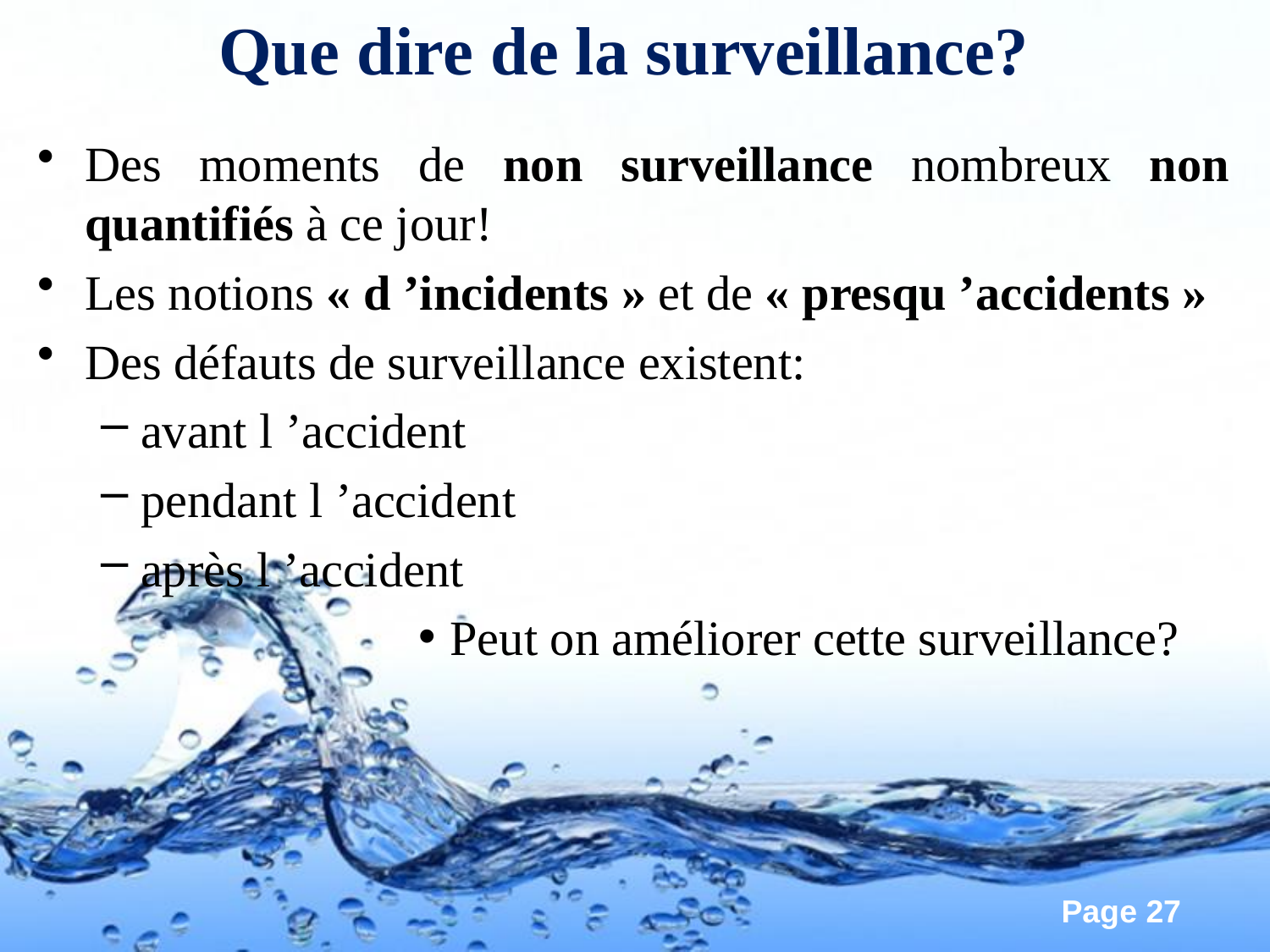

# Que dire de la surveillance?
Des moments de non surveillance nombreux non quantifiés à ce jour!
Les notions « d ’incidents » et de « presqu ’accidents »
Des défauts de surveillance existent:
avant l ’accident
pendant l ’accident
après l ’accident
Peut on améliorer cette surveillance?